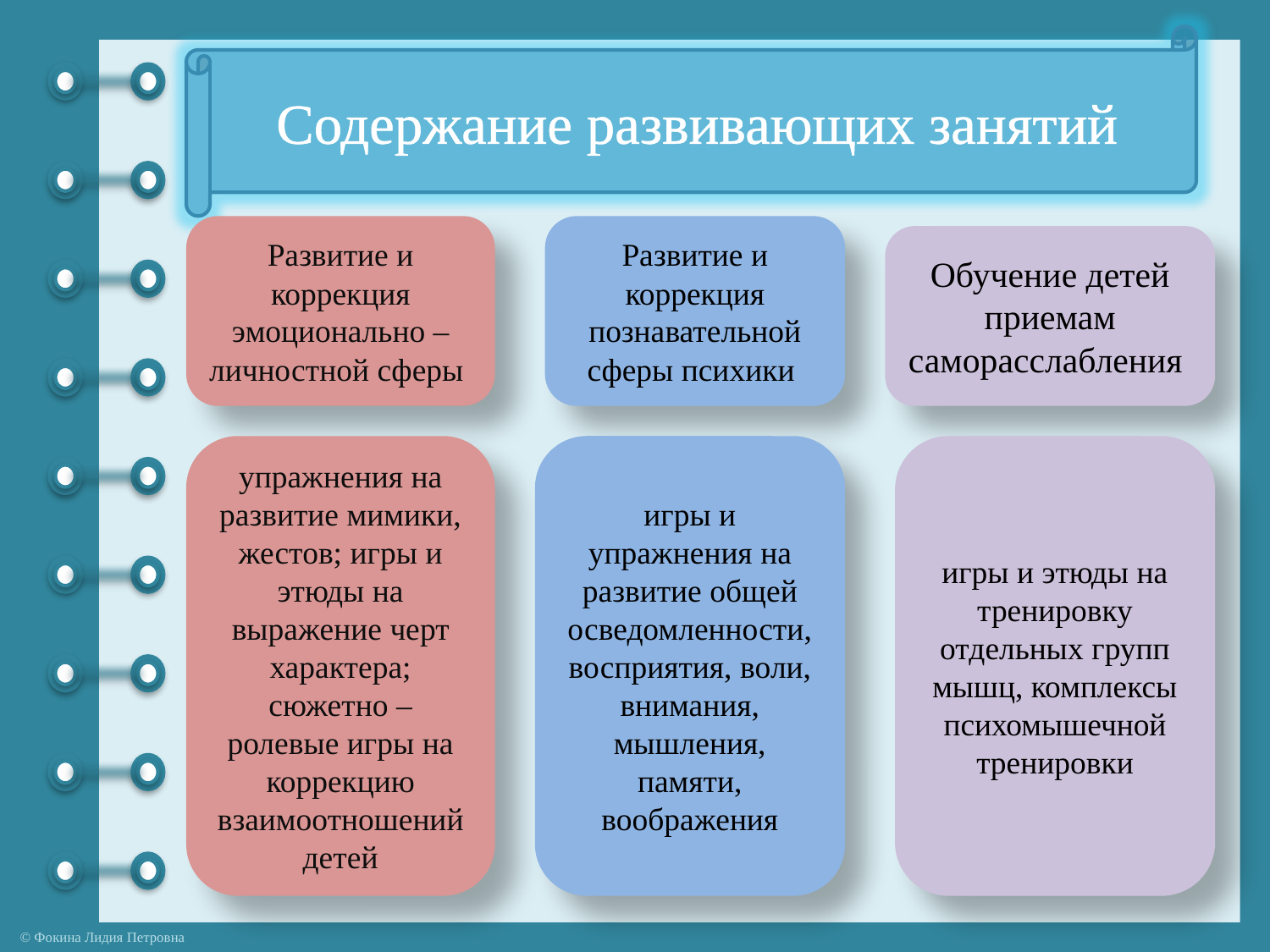

Содержание развивающих занятий
Развитие и коррекция эмоционально – личностной сферы
Развитие и коррекция познавательной сферы психики
Обучение детей приемам саморасслабления
упражнения на развитие мимики, жестов; игры и этюды на выражение черт характера; сюжетно – ролевые игры на коррекцию взаимоотношений детей
игры и упражнения на развитие общей осведомленности, восприятия, воли, внимания, мышления, памяти, воображения
игры и этюды на тренировку отдельных групп мышц, комплексы психомышечной тренировки